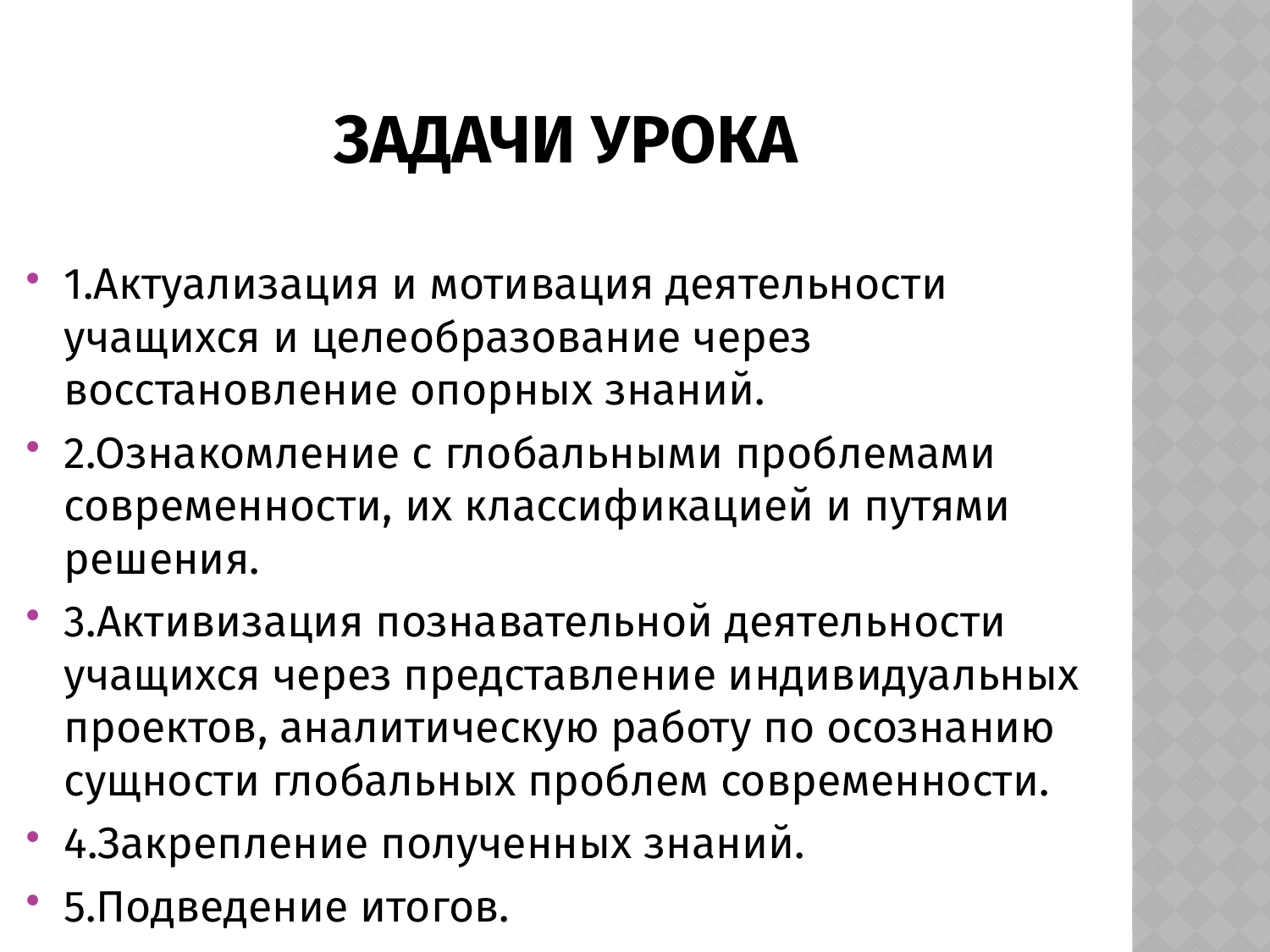

# Задачи урока

1.Актуализация и мотивация деятельности учащихся и целеобразование через восстановление опорных знаний.
2.Ознакомление с глобальными проблемами современности, их классификацией и путями решения.
3.Активизация познавательной деятельности учащихся через представление индивидуальных проектов, аналитическую работу по осознанию сущности глобальных проблем современности.
4.Закрепление полученных знаний.
5.Подведение итогов.